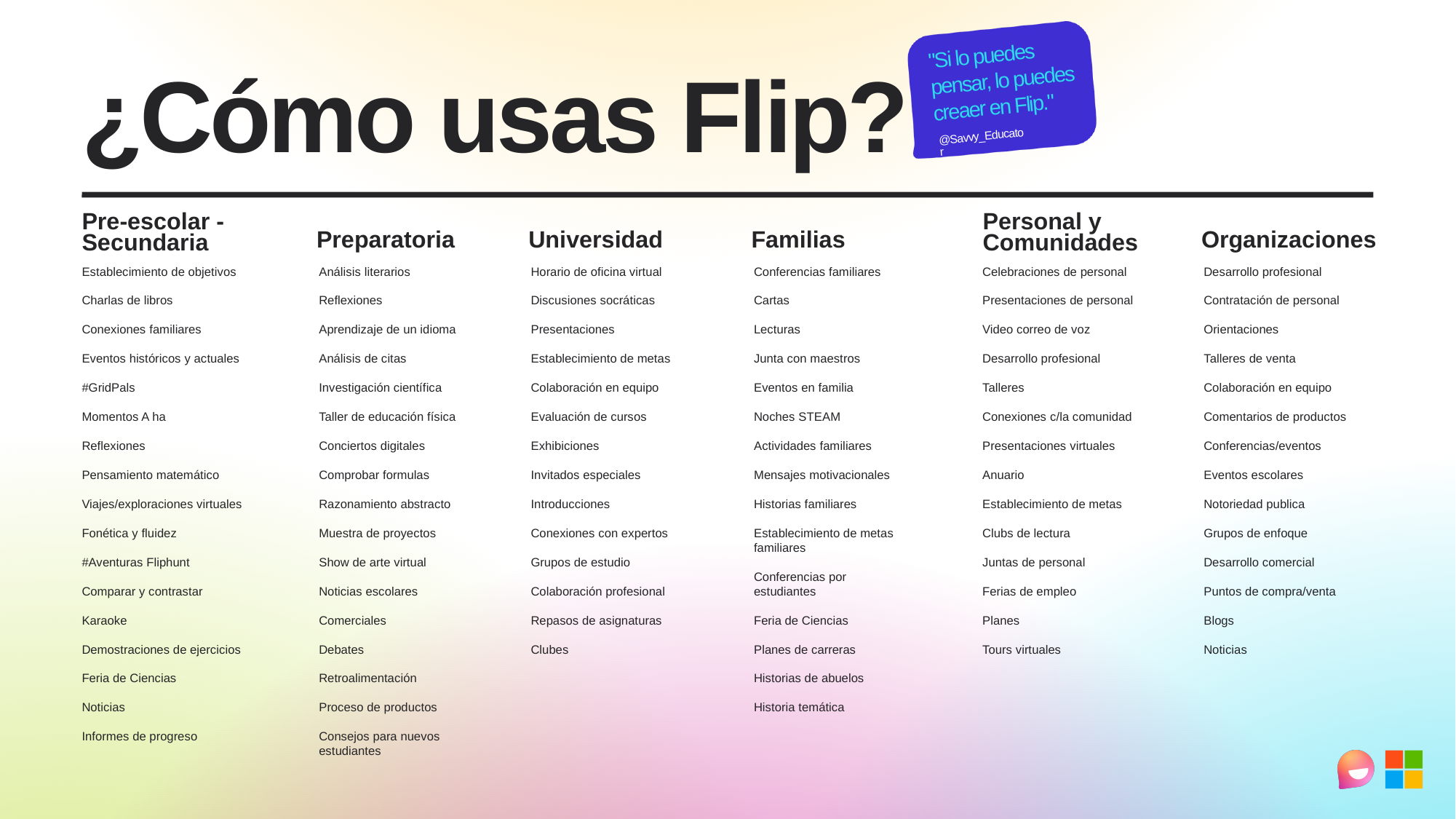

¿Cómo usas Flip?
"Si lo puedes pensar, lo puedes creaer en Flip."
@Savvy_Educator

Pre-escolar -
Secundaria
Personal y Comunidades
Preparatoria
Universidad
Familias
Organizaciones
Establecimiento de objetivos

Charlas de libros

Conexiones familiares

Eventos históricos y actuales

#GridPals

Momentos A ha

Reflexiones

Pensamiento matemático

Viajes/exploraciones virtuales

Fonética y fluidez

#Aventuras Fliphunt

Comparar y contrastar

Karaoke

Demostraciones de ejercicios

Feria de Ciencias

Noticias

Informes de progreso
Análisis literarios

Reflexiones

Aprendizaje de un idioma

Análisis de citas

Investigación científica

Taller de educación física

Conciertos digitales

Comprobar formulas

Razonamiento abstracto

Muestra de proyectos

Show de arte virtual

Noticias escolares

Comerciales

Debates

Retroalimentación

Proceso de productos

Consejos para nuevos
estudiantes
Horario de oficina virtual

Discusiones socráticas

Presentaciones

Establecimiento de metas

Colaboración en equipo

Evaluación de cursos

Exhibiciones

Invitados especiales

Introducciones

Conexiones con expertos

Grupos de estudio

Colaboración profesional

Repasos de asignaturas

Clubes
Conferencias familiares

Cartas

Lecturas

Junta con maestros

Eventos en familia

Noches STEAM

Actividades familiares

Mensajes motivacionales

Historias familiares

Establecimiento de metas
familiares

Conferencias por estudiantes

Feria de Ciencias

Planes de carreras

Historias de abuelos

Historia temática

Celebraciones de personal

Presentaciones de personal

Video correo de voz

Desarrollo profesional

Talleres

Conexiones c/la comunidad

Presentaciones virtuales

Anuario

Establecimiento de metas

Clubs de lectura

Juntas de personal

Ferias de empleo

Planes

Tours virtuales
Desarrollo profesional

Contratación de personal

Orientaciones

Talleres de venta

Colaboración en equipo

Comentarios de productos

Conferencias/eventos

Eventos escolares

Notoriedad publica

Grupos de enfoque

Desarrollo comercial

Puntos de compra/venta

Blogs

Noticias